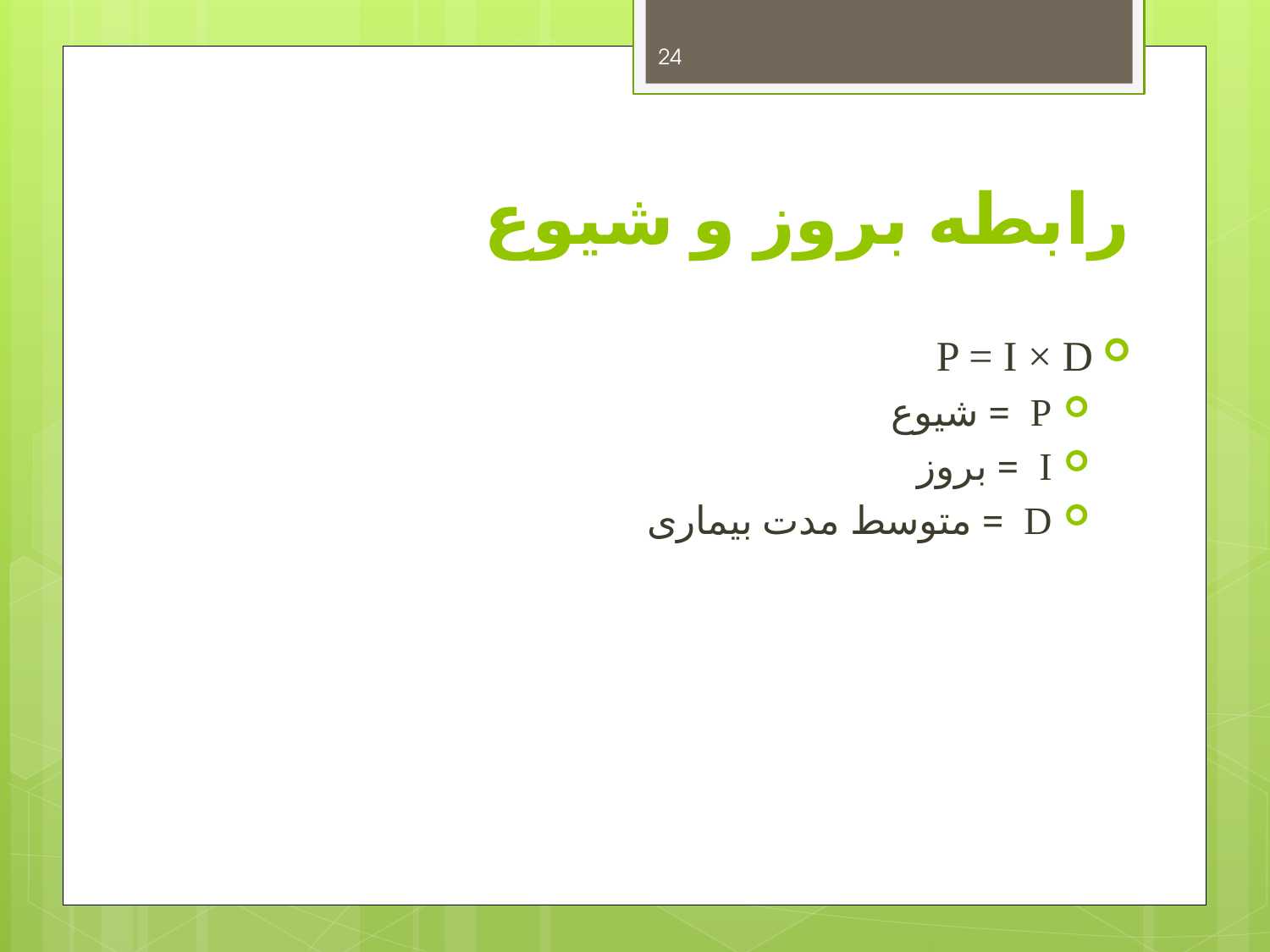

24
# رابطه بروز و شیوع
P = I × D
P  = شیوع
I  = بروز
D  = متوسط مدت بیماری